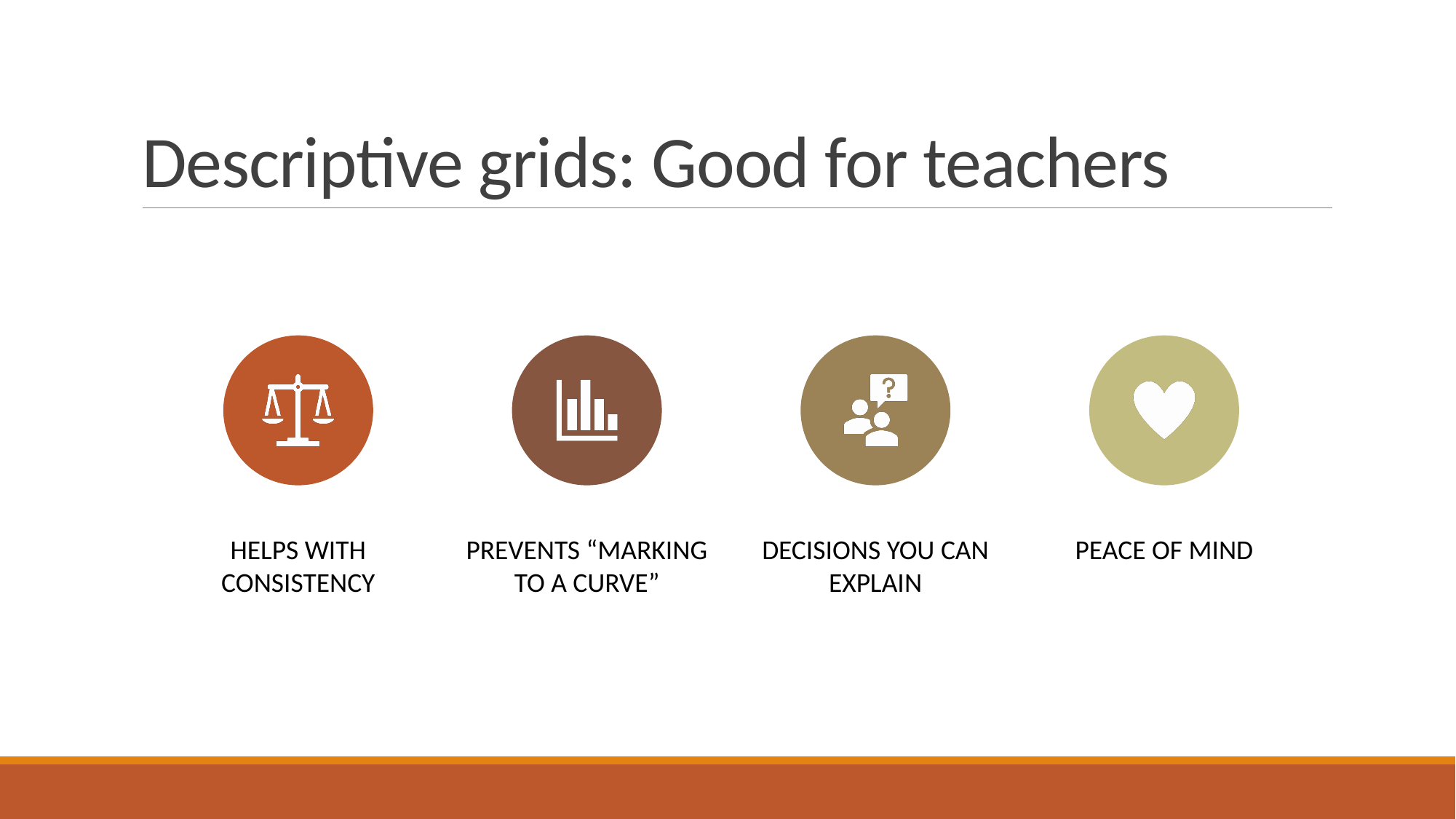

# Descriptive grids: Good for teachers
Helps with consistency
Prevents “marking to a curve”
Decisions you can explain
Peace of mind